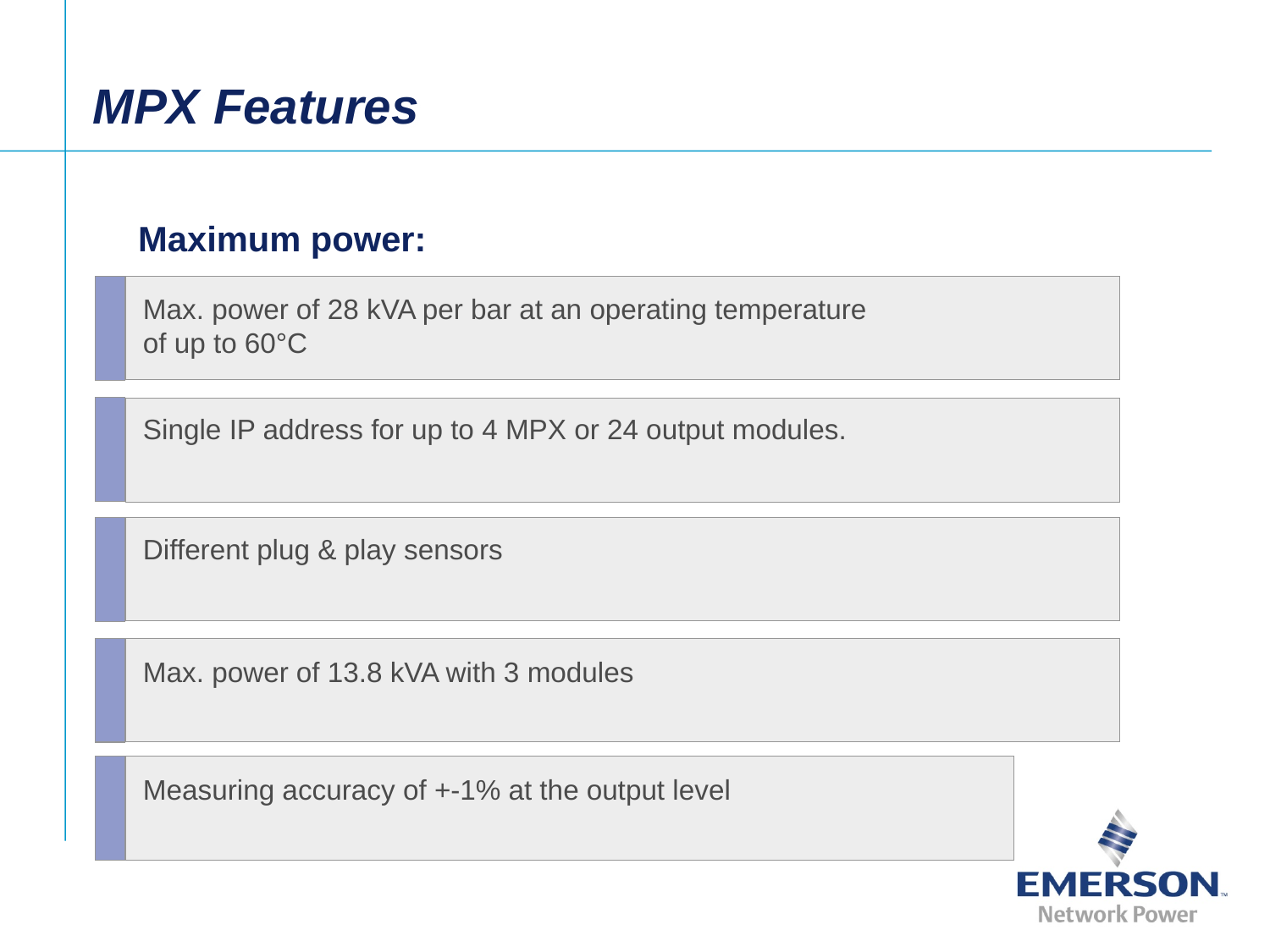

# MPX Features
Maximum power:

	Max. power of 28 kVA per bar at an operating temperature
of up to 60°C

	Single IP address for up to 4 MPX or 24 output modules.

	Different plug & play sensors

	Max. power of 13.8 kVA with 3 modules

	Measuring accuracy of +-1% at the output level